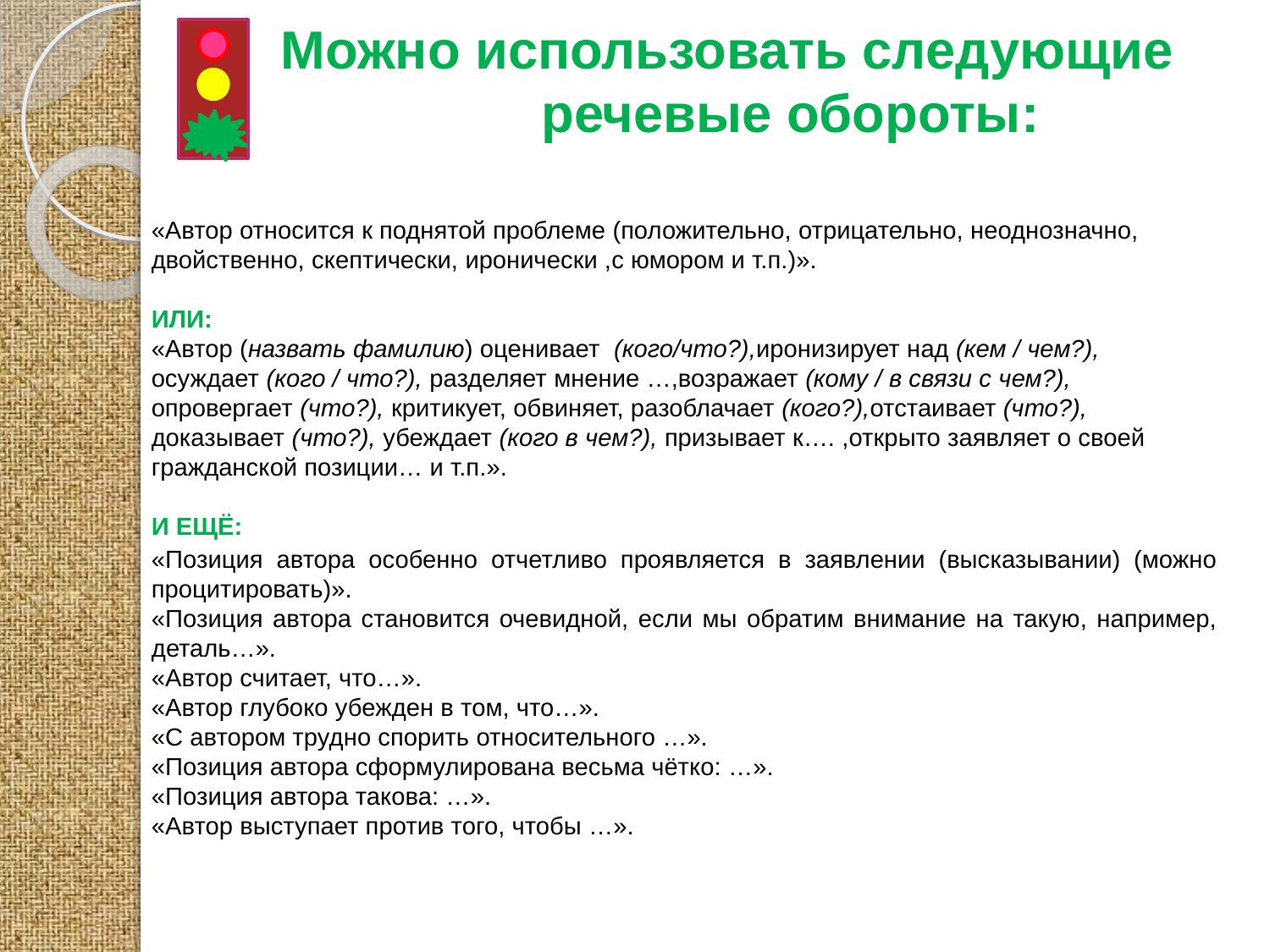

# Можно использовать следующие речевые обороты:

«Автор относится к поднятой проблеме (положительно, отрицательно, неоднозначно, двойственно, скептически, иронически ,с юмором и т.п.)».
ИЛИ:
«Автор (назвать фамилию) оценивает  (кого/что?),иронизирует над (кем / чем?),
осуждает (кого / что?), разделяет мнение …,возражает (кому / в связи с чем?),
опровергает (что?), критикует, обвиняет, разоблачает (кого?),отстаивает (что?),
доказывает (что?), убеждает (кого в чем?), призывает к…. ,открыто заявляет о своей гражданской позиции… и т.п.».

И ЕЩЁ:
«Позиция автора особенно отчетливо проявляется в заявлении (высказывании) (можно процитировать)».
«Позиция автора становится очевидной, если мы обратим внимание на такую, например, деталь…».
«Автор считает, что…».
«Автор глубоко убежден в том, что…».
«С автором трудно спорить относительного …».
«Позиция автора сформулирована весьма чётко: …».
«Позиция автора такова: …».
«Автор выступает против того, чтобы …».